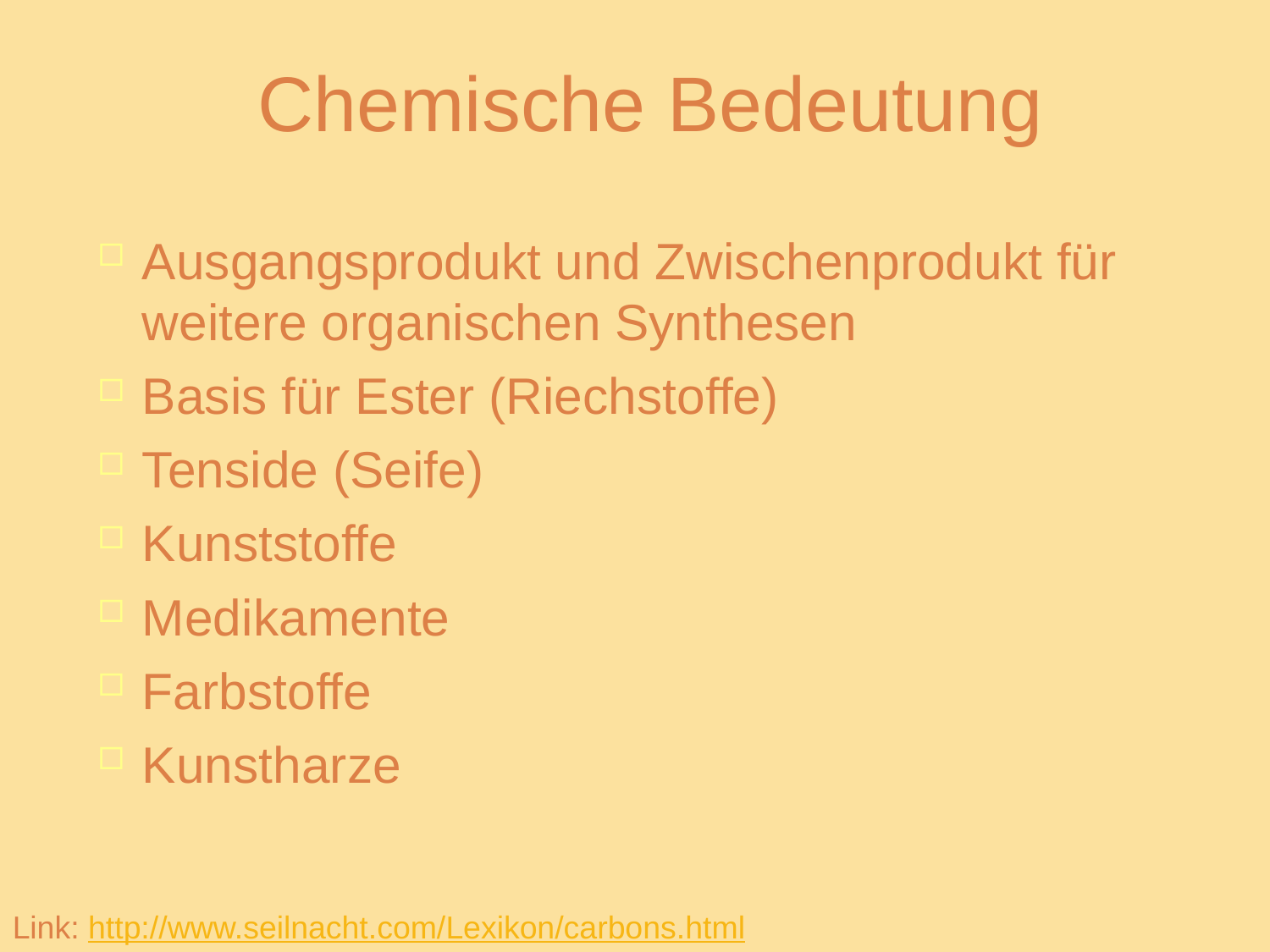

# Chemische Bedeutung
Ausgangsprodukt und Zwischenprodukt für weitere organischen Synthesen
Basis für Ester (Riechstoffe)
Tenside (Seife)
Kunststoffe
Medikamente
Farbstoffe
Kunstharze
Link: http://www.seilnacht.com/Lexikon/carbons.html